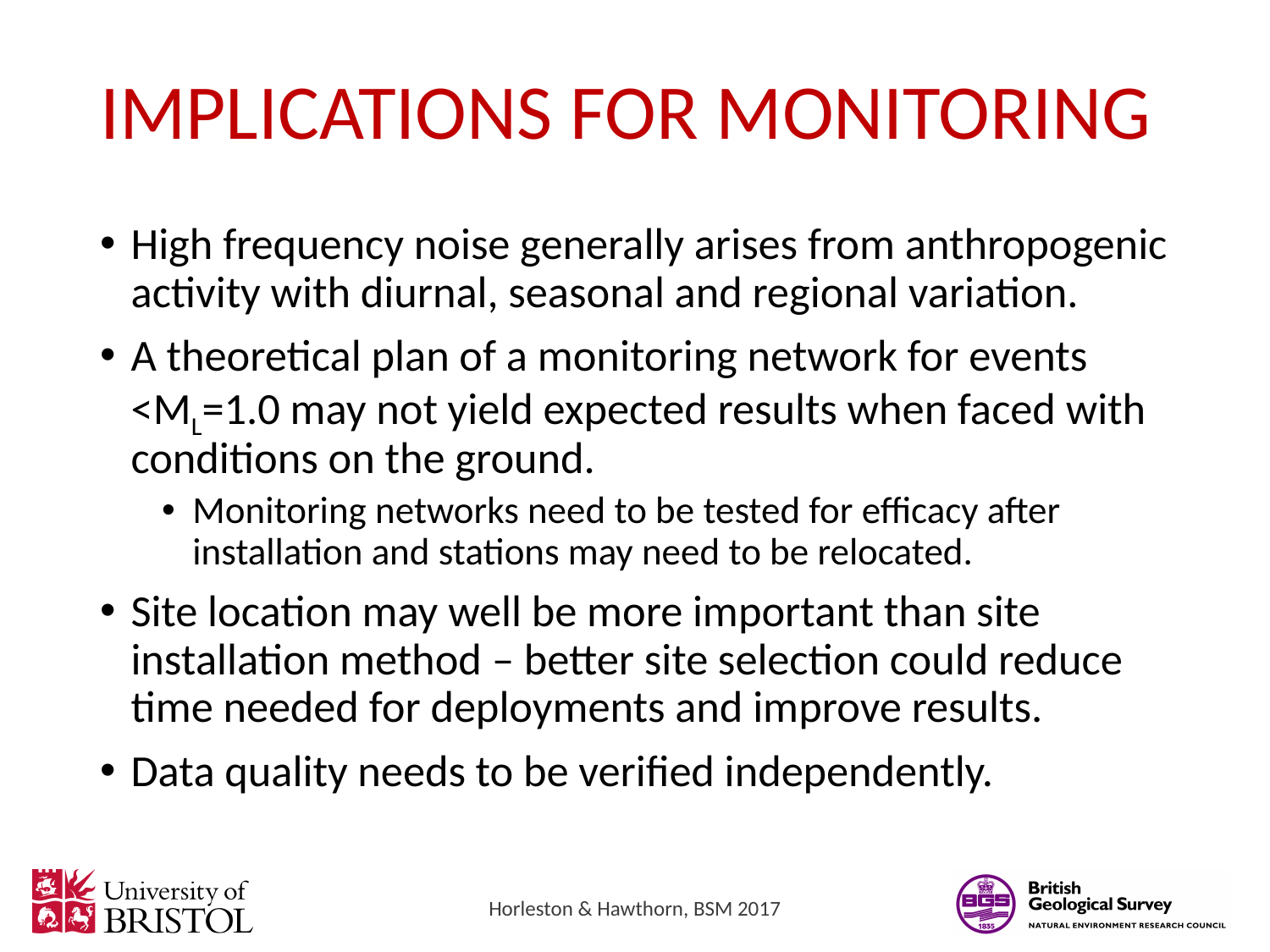

# Implications for Monitoring
High frequency noise generally arises from anthropogenic activity with diurnal, seasonal and regional variation.
A theoretical plan of a monitoring network for events <ML=1.0 may not yield expected results when faced with conditions on the ground.
Monitoring networks need to be tested for efficacy after installation and stations may need to be relocated.
Site location may well be more important than site installation method – better site selection could reduce time needed for deployments and improve results.
Data quality needs to be verified independently.
Horleston & Hawthorn, BSM 2017